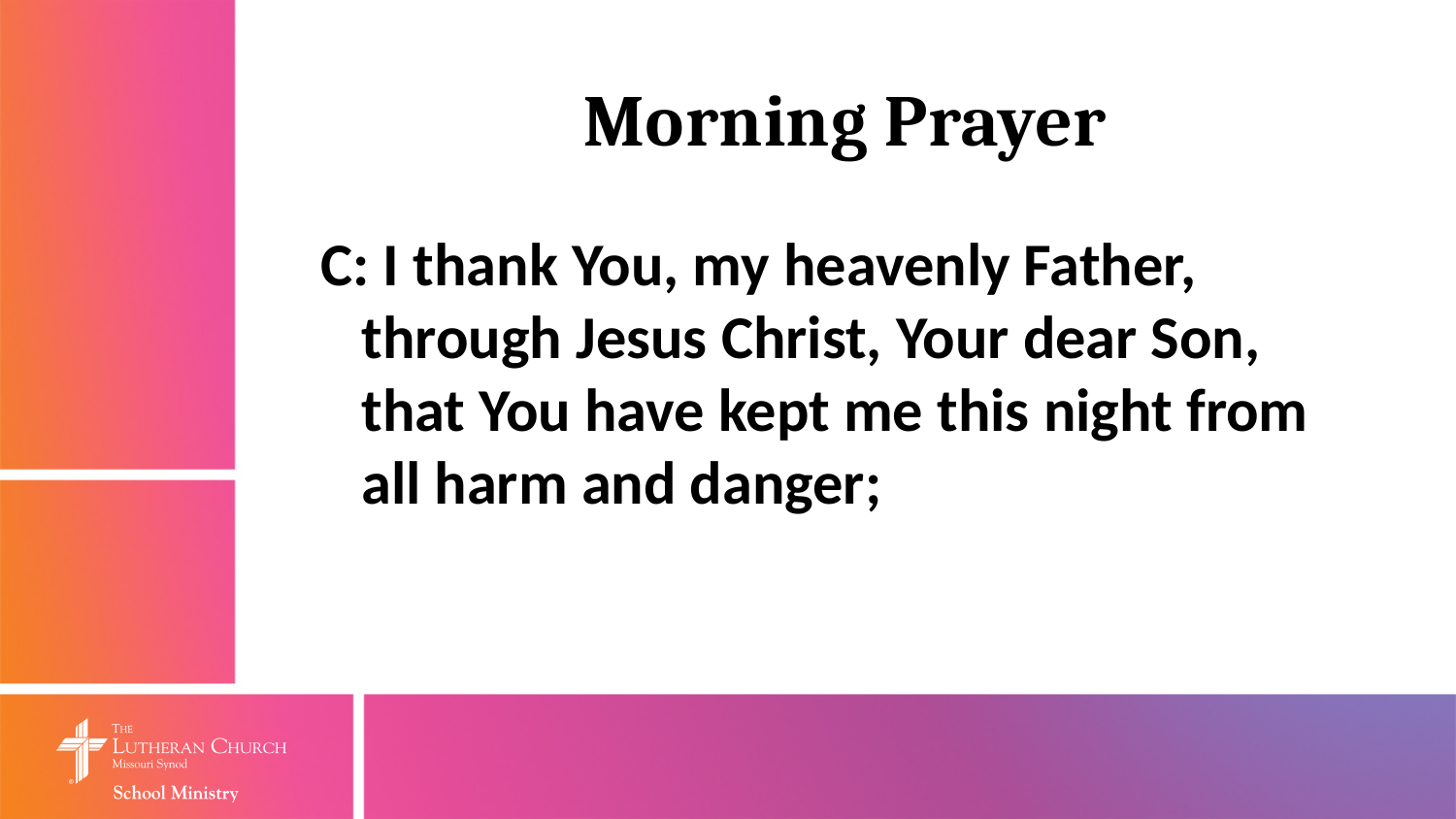

# Morning Prayer
C: I thank You, my heavenly Father, through Jesus Christ, Your dear Son, that You have kept me this night from all harm and danger;